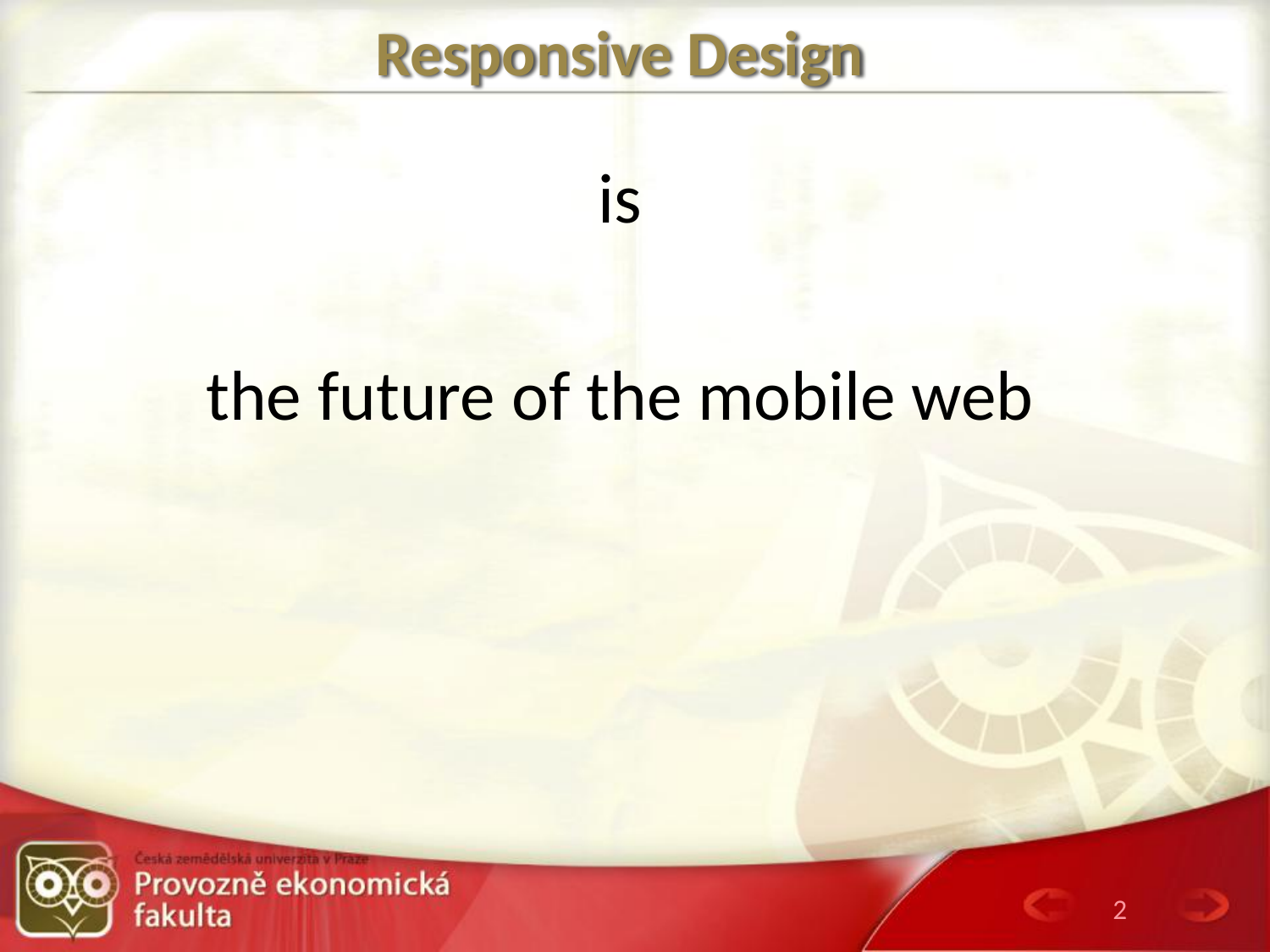

# Responsive Design
is

the future of the mobile web